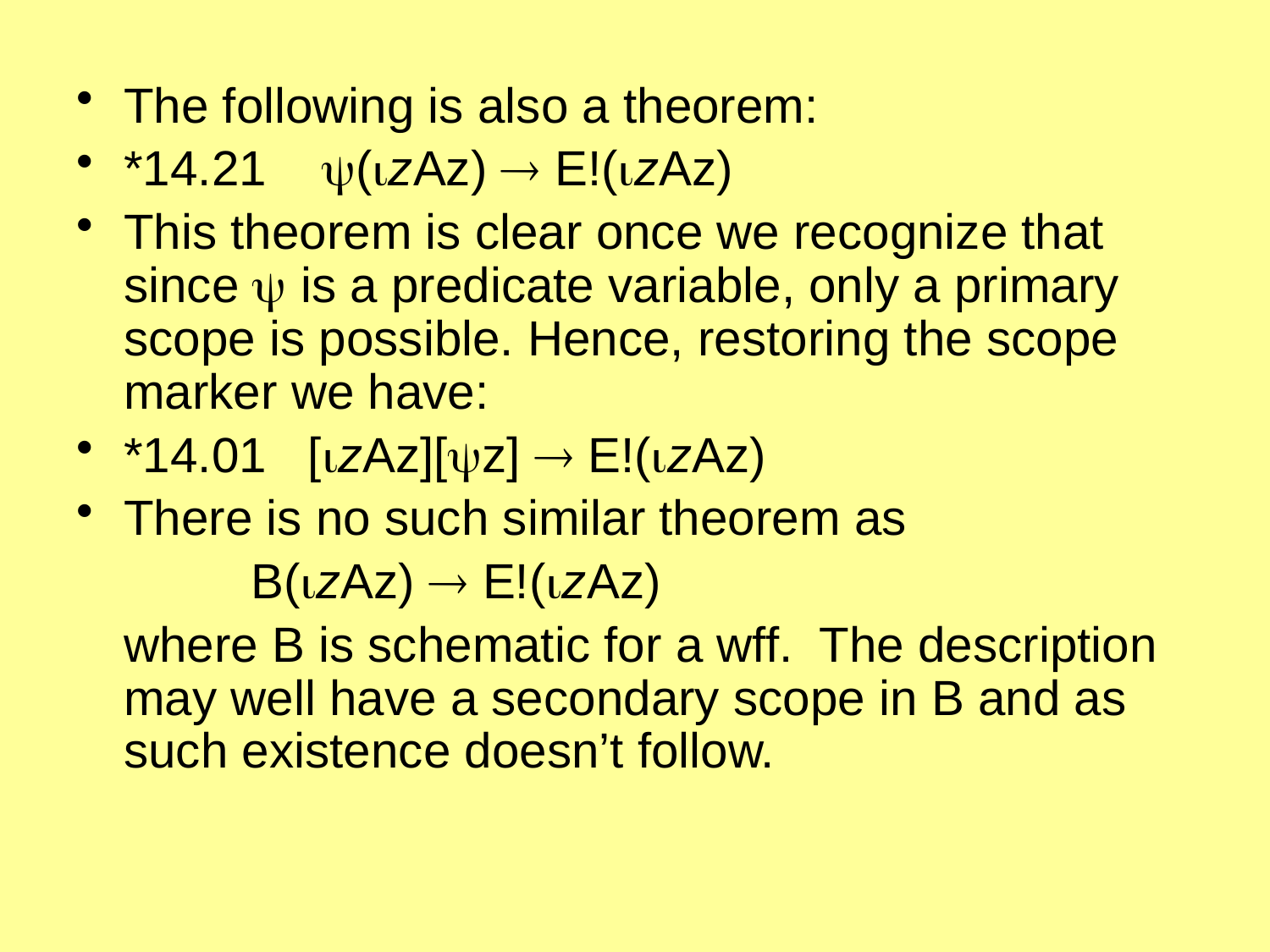

The following is also a theorem:
*14.21    ψ(ιzAz) → E!(ιzAz)
This theorem is clear once we recognize that since ψ is a predicate variable, only a primary scope is possible. Hence, restoring the scope marker we have:
*14.01   [ιzAz][ψz] → E!(ιzAz)
There is no such similar theorem as
	 	B(ιzAz) → E!(ιzAz)
	where B is schematic for a wff.  The description may well have a secondary scope in B and as such existence doesn’t follow.